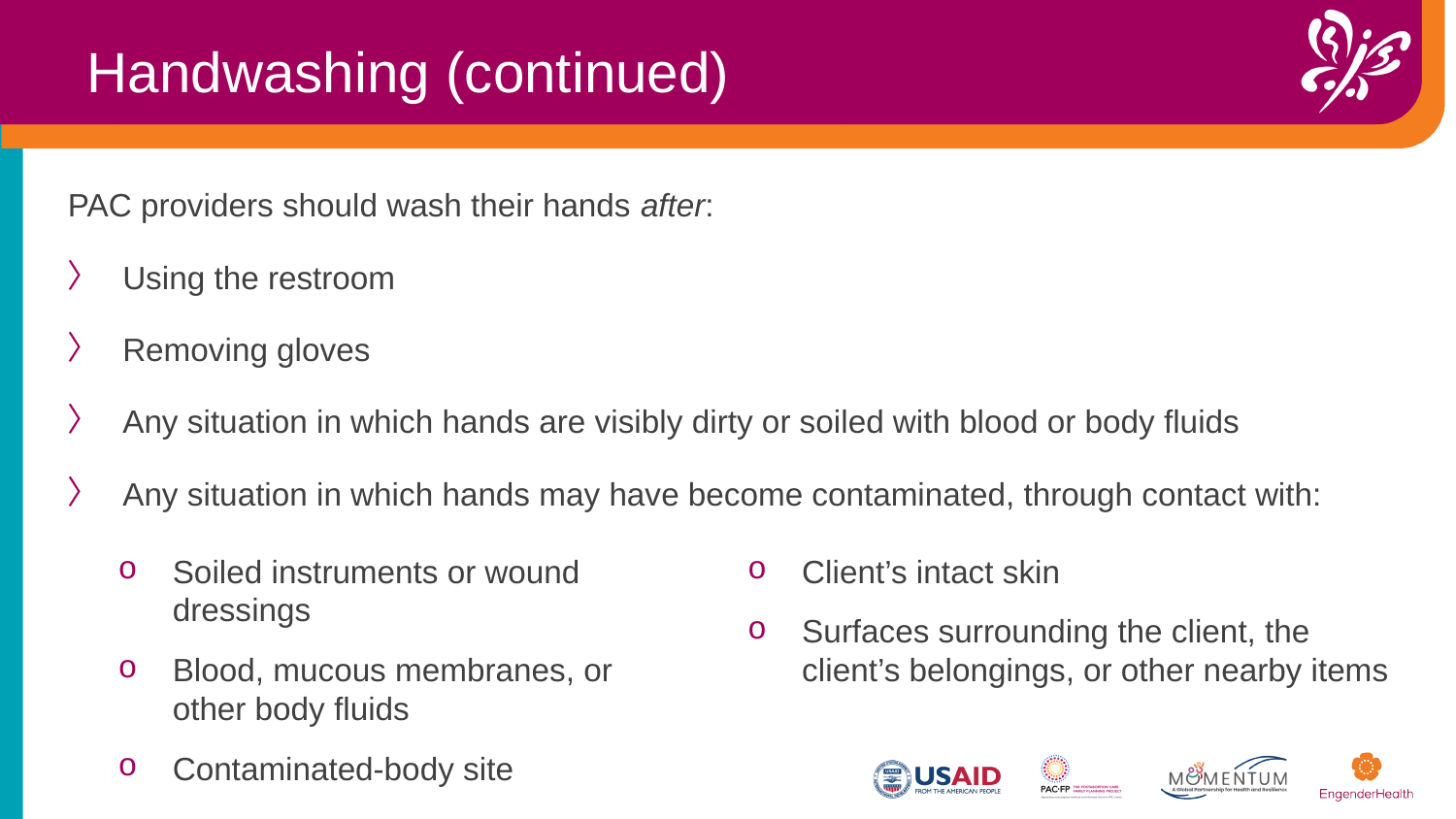

Handwashing (continued)
PAC providers should wash their hands after:
Using the restroom
Removing gloves
Any situation in which hands are visibly dirty or soiled with blood or body fluids
Any situation in which hands may have become contaminated, through contact with:
Soiled instruments or wound dressings
Blood, mucous membranes, or other body fluids
Contaminated-body site
Client’s intact skin
Surfaces surrounding the client, the client’s belongings, or other nearby items